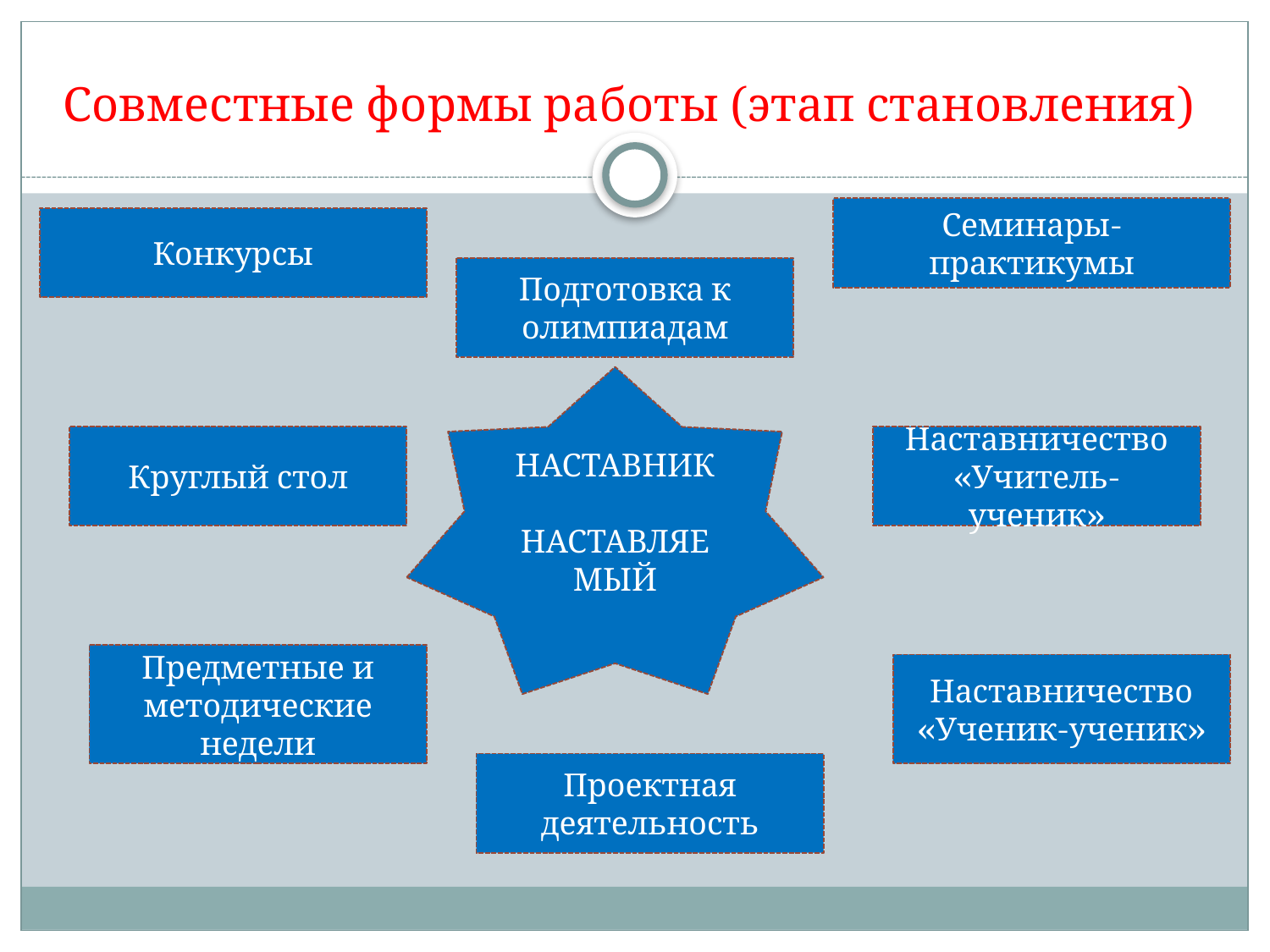

# Совместные формы работы (этап становления)
Семинары-практикумы
Конкурсы
Подготовка к олимпиадам
НАСТАВНИК

НАСТАВЛЯЕМЫЙ
Круглый стол
Наставничество «Учитель-ученик»
Предметные и методические недели
Наставничество «Ученик-ученик»
Проектная деятельность